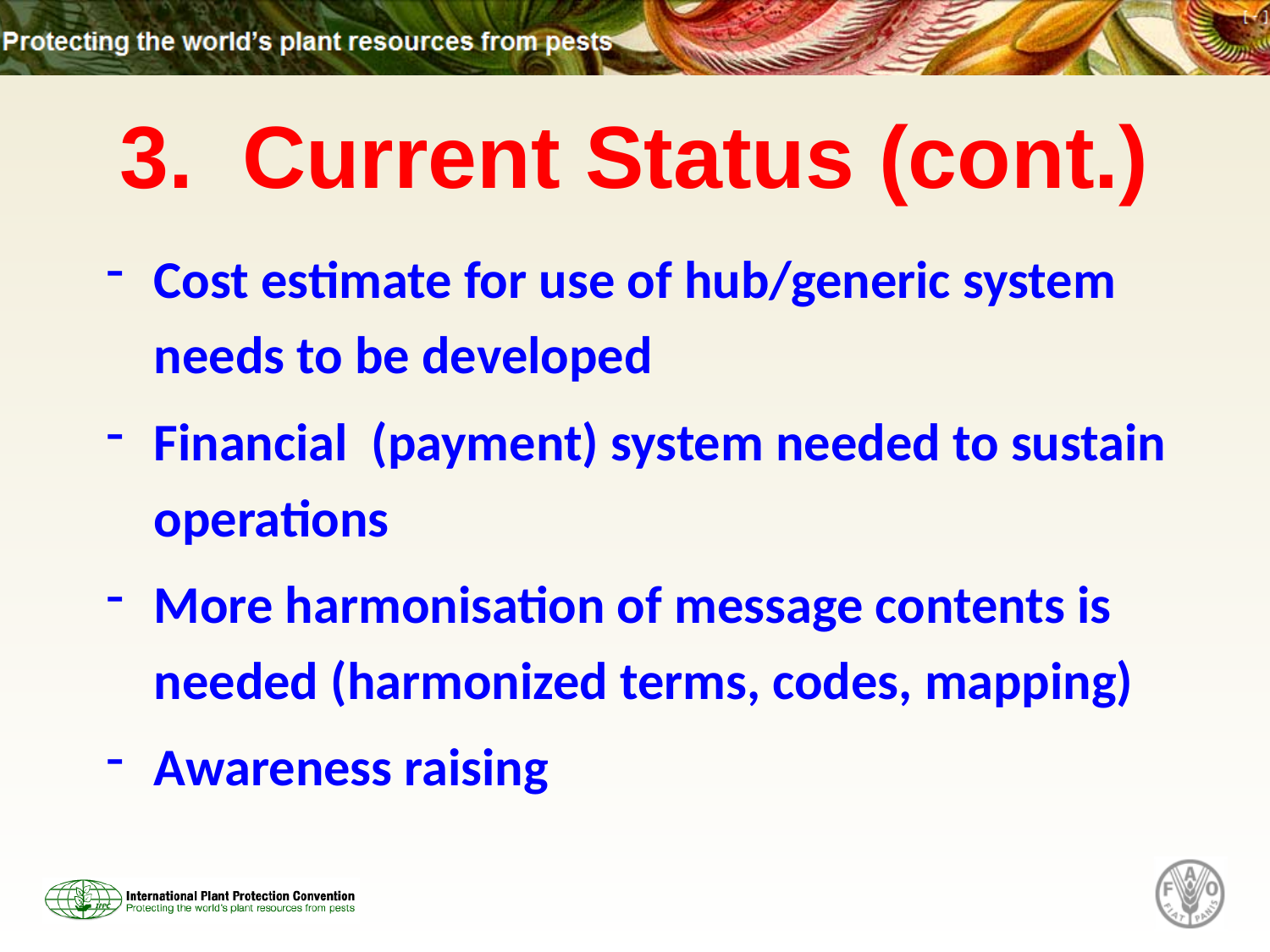

# 3.  Current Status (cont.)
Cost estimate for use of hub/generic system needs to be developed
Financial  (payment) system needed to sustain operations
More harmonisation of message contents is needed (harmonized terms, codes, mapping)
Awareness raising